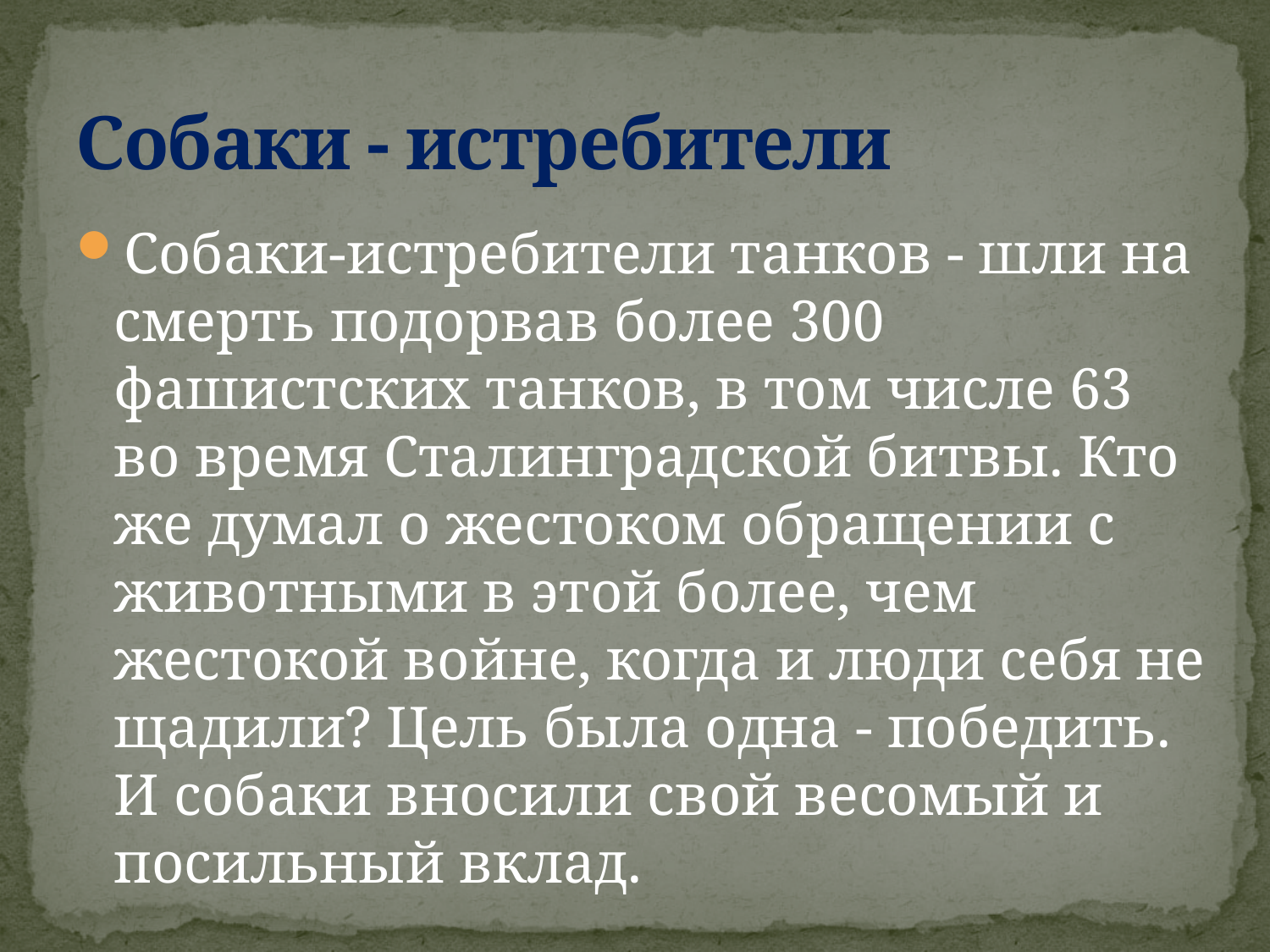

# Собаки - истребители
Собаки-истребители танков - шли на смерть подорвав более 300 фашистских танков, в том числе 63 во время Сталинградской битвы. Кто же думал о жестоком обращении с животными в этой более, чем жестокой войне, когда и люди себя не щадили? Цель была одна - победить. И собаки вносили свой весомый и посильный вклад.